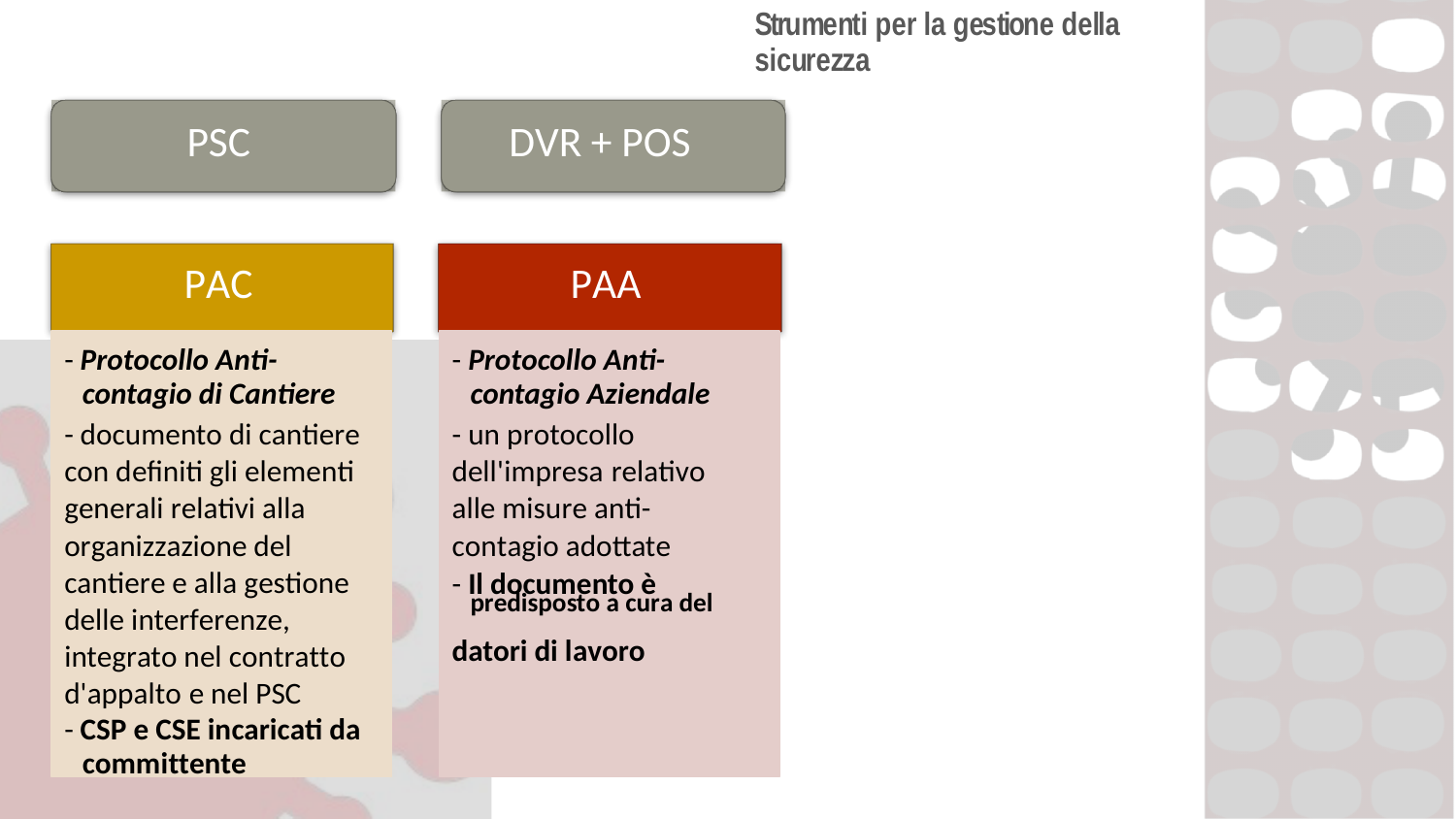

Strumenti per la gestione della sicurezza

PSC
DVR + POS

PAC
PAA

- Protocollo Anti- contagio di Cantiere
- documento di cantiere
con definiti gli elementi
generali relativi alla
organizzazione del
cantiere e alla gestione
delle interferenze,
integrato nel contratto
d'appalto e nel PSC
- CSP e CSE incaricati da committente

- Protocollo Anti- contagio Aziendale
- un protocollo
dell'impresa relativo
alle misure anti-
contagio adottate
- Il documento è
datori di lavoro

predisposto a cura del